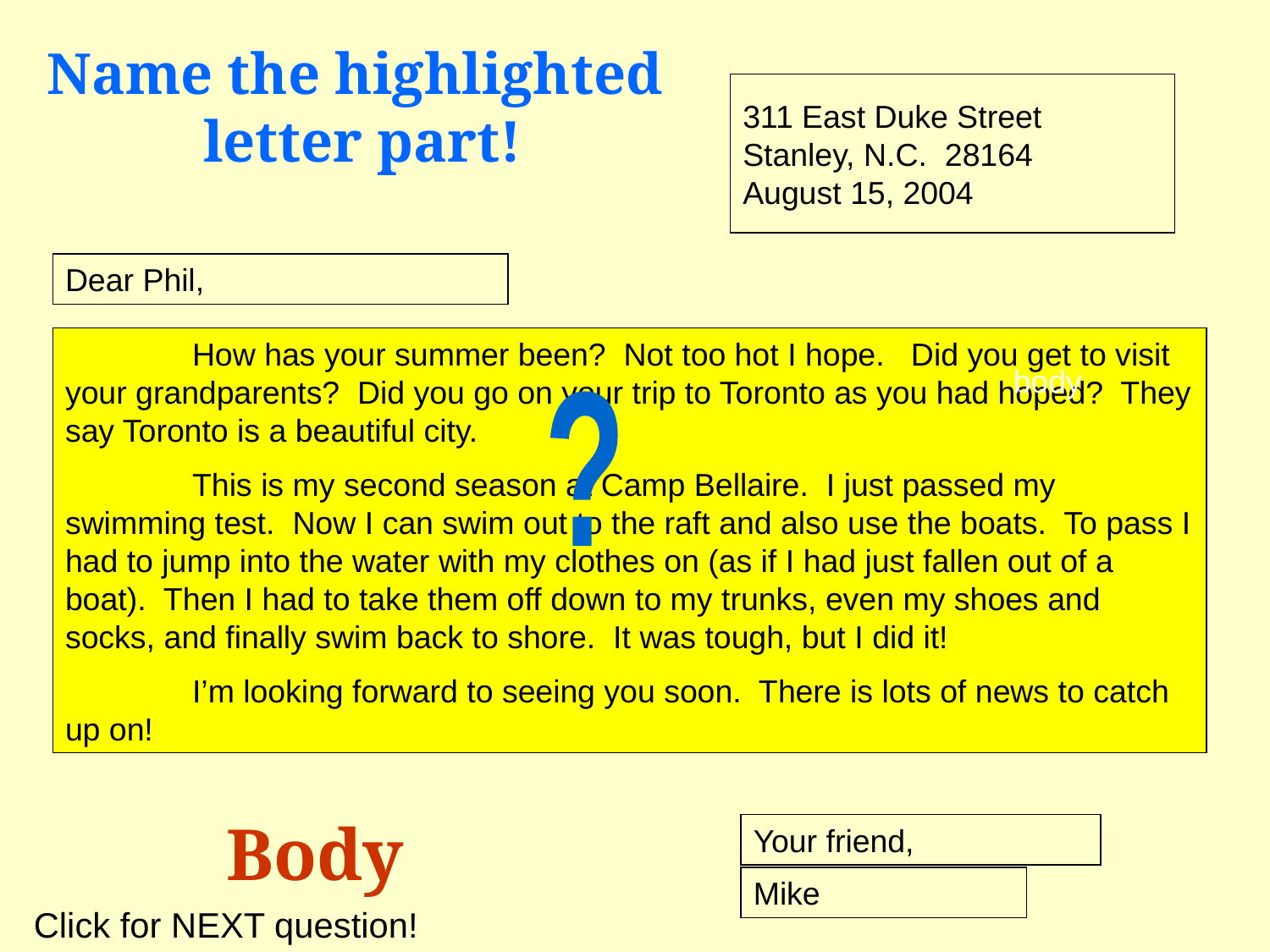

Name the highlighted
 letter part!
311 East Duke Street
Stanley, N.C.  28164
August 15, 2004
Dear Phil,
	How has your summer been?  Not too hot I hope.   Did you get to visit your grandparents?  Did you go on your trip to Toronto as you had hoped?  They say Toronto is a beautiful city.
	This is my second season at Camp Bellaire.  I just passed my swimming test.  Now I can swim out to the raft and also use the boats.  To pass I had to jump into the water with my clothes on (as if I had just fallen out of a boat).  Then I had to take them off down to my trunks, even my shoes and socks, and finally swim back to shore.  It was tough, but I did it!
	I’m looking forward to seeing you soon.  There is lots of news to catch up on!
body
?
Body
Your friend,
Mike
Click for NEXT question!